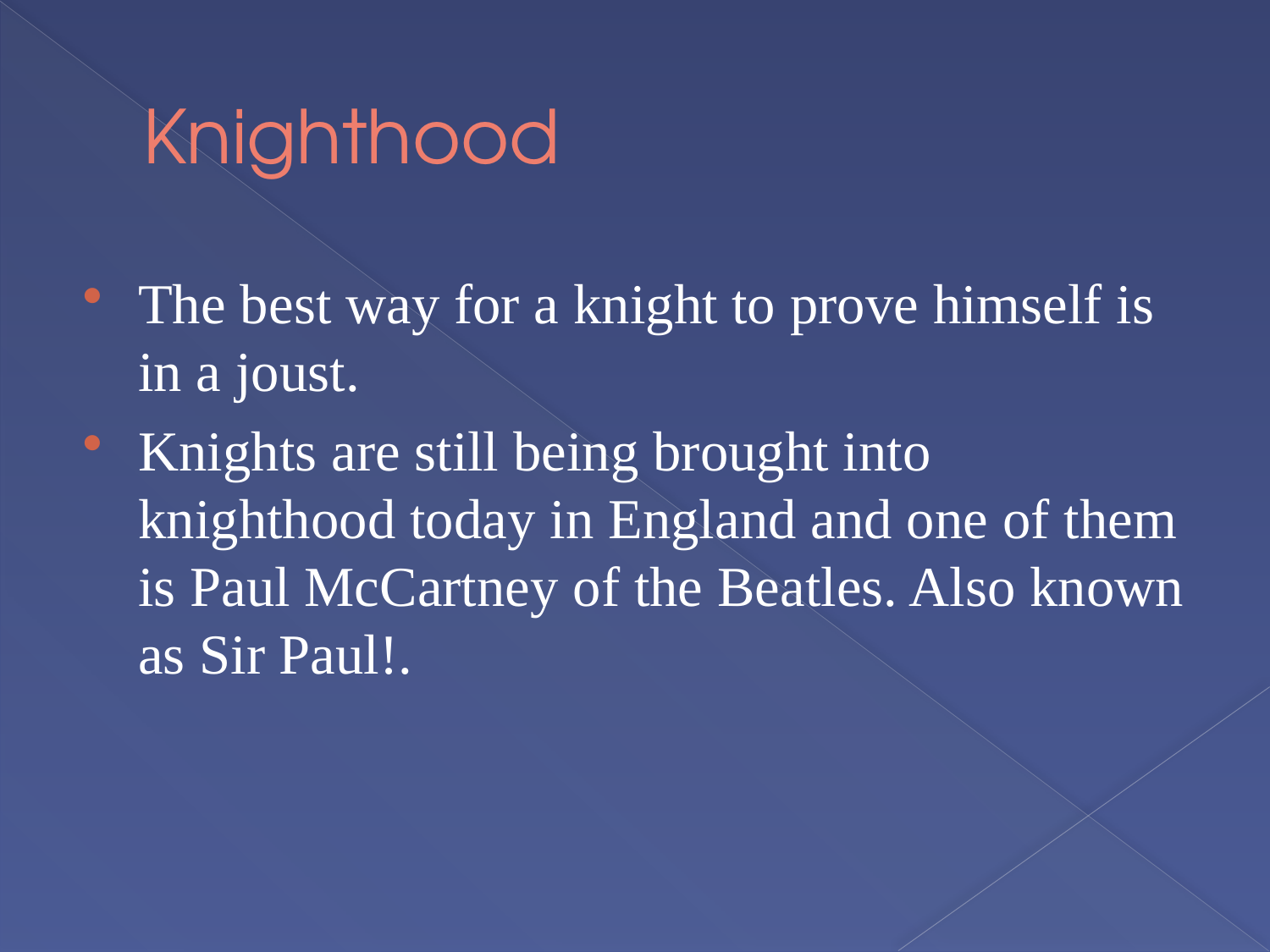

# Knighthood
The best way for a knight to prove himself is in a joust.
Knights are still being brought into knighthood today in England and one of them is Paul McCartney of the Beatles. Also known as Sir Paul!.